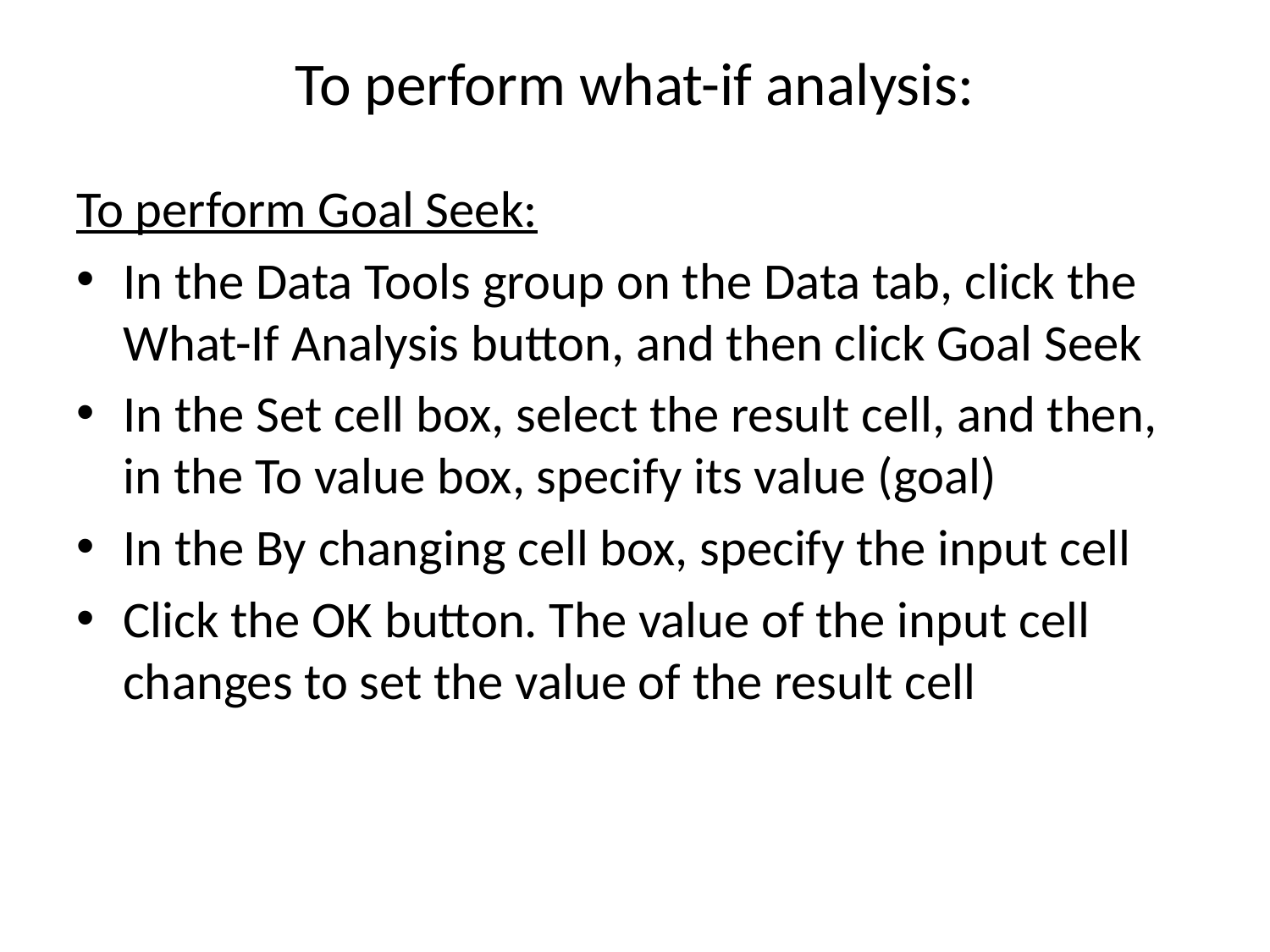

# To perform what-if analysis:
To perform Goal Seek:
In the Data Tools group on the Data tab, click the What-If Analysis button, and then click Goal Seek
In the Set cell box, select the result cell, and then, in the To value box, specify its value (goal)
In the By changing cell box, specify the input cell
Click the OK button. The value of the input cell changes to set the value of the result cell